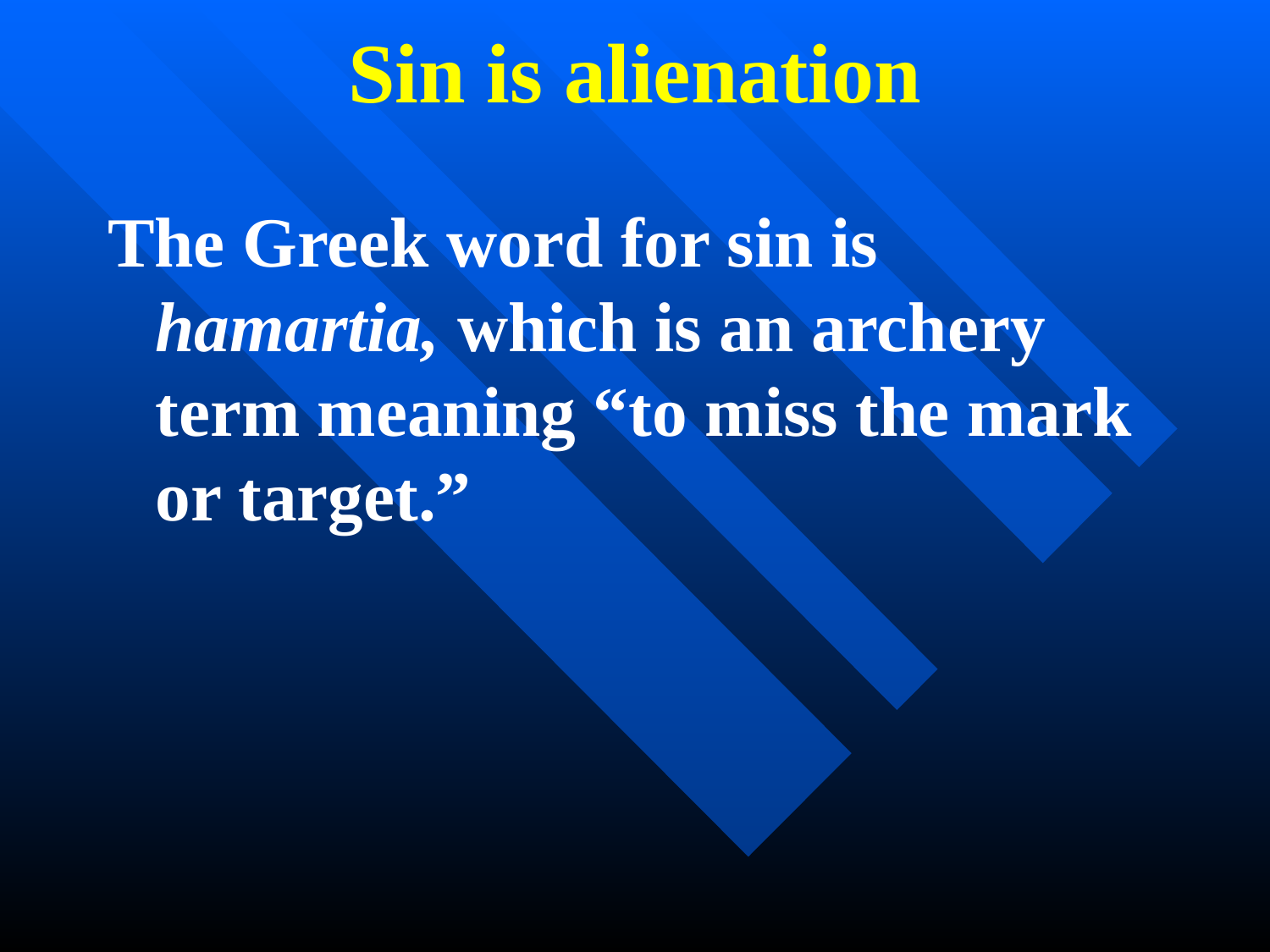

# Sin is alienation
The Greek word for sin is hamartia, which is an archery term meaning “to miss the mark or target.”